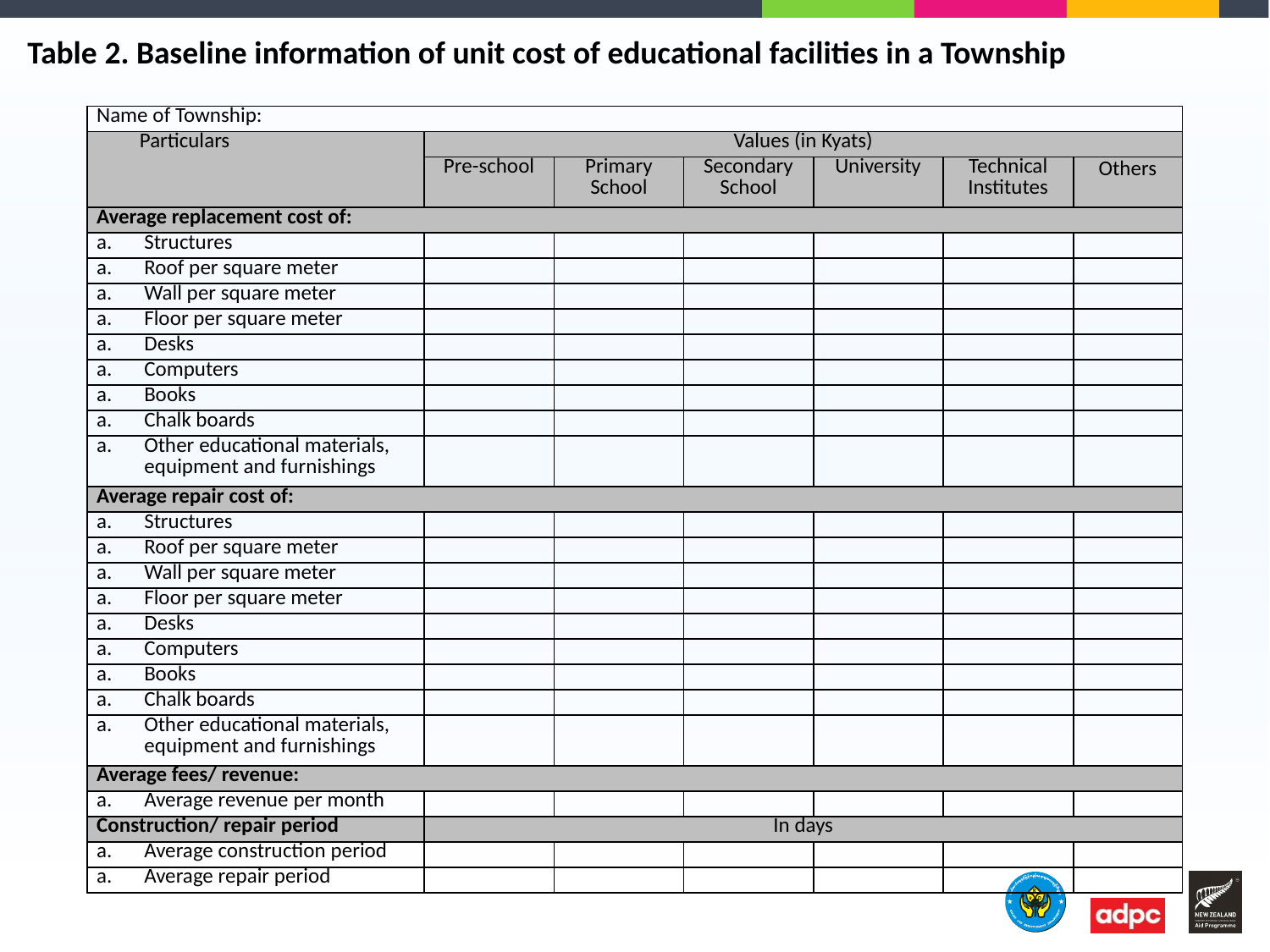

Table 2. Baseline information of unit cost of educational facilities in a Township
| Name of Township: |  |  |  |  |  |  |
| --- | --- | --- | --- | --- | --- | --- |
| Particulars | Values (in Kyats) |  |  |  |  |  |
|  | Pre-school | Primary School | Secondary School | University | Technical Institutes | Others |
| Average replacement cost of: |  |  |  |  |  |  |
| Structures |  |  |  |  |  |  |
| Roof per square meter |  |  |  |  |  |  |
| Wall per square meter |  |  |  |  |  |  |
| Floor per square meter |  |  |  |  |  |  |
| Desks |  |  |  |  |  |  |
| Computers |  |  |  |  |  |  |
| Books |  |  |  |  |  |  |
| Chalk boards |  |  |  |  |  |  |
| Other educational materials, equipment and furnishings |  |  |  |  |  |  |
| Average repair cost of: |  |  |  |  |  |  |
| Structures |  |  |  |  |  |  |
| Roof per square meter |  |  |  |  |  |  |
| Wall per square meter |  |  |  |  |  |  |
| Floor per square meter |  |  |  |  |  |  |
| Desks |  |  |  |  |  |  |
| Computers |  |  |  |  |  |  |
| Books |  |  |  |  |  |  |
| Chalk boards |  |  |  |  |  |  |
| Other educational materials, equipment and furnishings |  |  |  |  |  |  |
| Average fees/ revenue: |  |  |  |  |  |  |
| Average revenue per month |  |  |  |  |  |  |
| Construction/ repair period | In days |  |  |  |  |  |
| Average construction period |  |  |  |  |  |  |
| Average repair period |  |  |  |  |  |  |